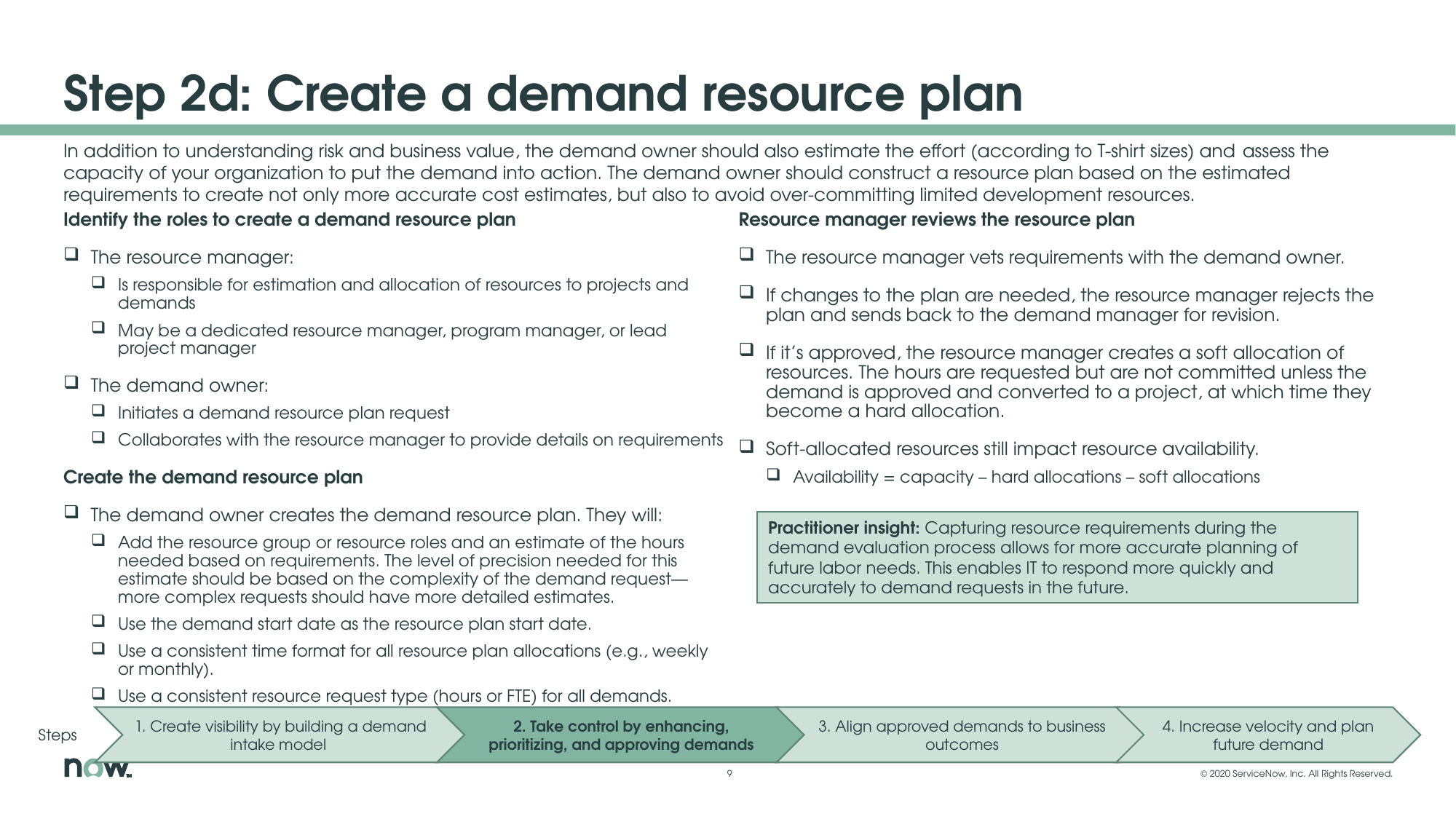

# Step 2d: Create a demand resource plan

In addition to understanding risk and business value, the demand owner should also estimate the effort (according to T-shirt sizes) and assess the capacity of your organization to put the demand into action. The demand owner should construct a resource plan based on the estimated requirements to create not only more accurate cost estimates, but also to avoid over-committing limited development resources.
Identify the roles to create a demand resource plan
The resource manager:
Is responsible for estimation and allocation of resources to projects and demands
May be a dedicated resource manager, program manager, or lead project manager
The demand owner:
Initiates a demand resource plan request
Collaborates with the resource manager to provide details on requirements
Create the demand resource plan
The demand owner creates the demand resource plan. They will:
Add the resource group or resource roles and an estimate of the hours needed based on requirements. The level of precision needed for this estimate should be based on the complexity of the demand request—more complex requests should have more detailed estimates.
Use the demand start date as the resource plan start date.
Use a consistent time format for all resource plan allocations (e.g., weekly or monthly).
Use a consistent resource request type (hours or FTE) for all demands.
Resource manager reviews the resource plan
The resource manager vets requirements with the demand owner.
If changes to the plan are needed, the resource manager rejects the plan and sends back to the demand manager for revision.
If it’s approved, the resource manager creates a soft allocation of resources. The hours are requested but are not committed unless the demand is approved and converted to a project, at which time they become a hard allocation.
Soft-allocated resources still impact resource availability.
Availability = capacity – hard allocations – soft allocations

Practitioner insight: Capturing resource requirements during the demand evaluation process allows for more accurate planning of future labor needs. This enables IT to respond more quickly and accurately to demand requests in the future.
Steps
1. Create visibility by building a demand intake model
2. Take control by enhancing, prioritizing, and approving demands
3. Align approved demands to business outcomes
4. Increase velocity and plan future demand